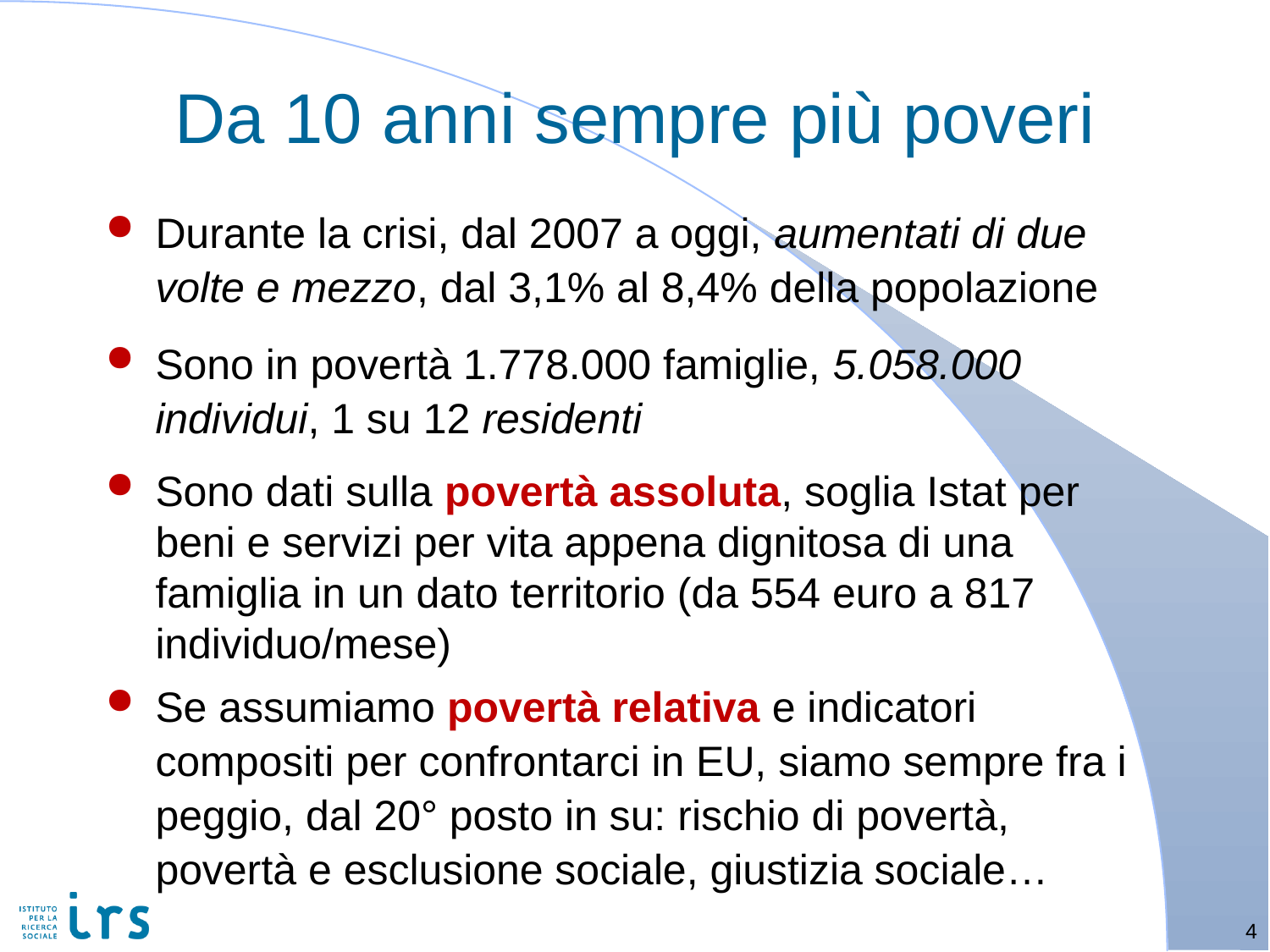

# Da 10 anni sempre più poveri
Durante la crisi, dal 2007 a oggi, aumentati di due volte e mezzo, dal 3,1% al 8,4% della popolazione
Sono in povertà 1.778.000 famiglie, 5.058.000 individui, 1 su 12 residenti
Sono dati sulla povertà assoluta, soglia Istat per beni e servizi per vita appena dignitosa di una famiglia in un dato territorio (da 554 euro a 817 individuo/mese)
Se assumiamo povertà relativa e indicatori compositi per confrontarci in EU, siamo sempre fra i peggio, dal 20° posto in su: rischio di povertà, povertà e esclusione sociale, giustizia sociale…

4